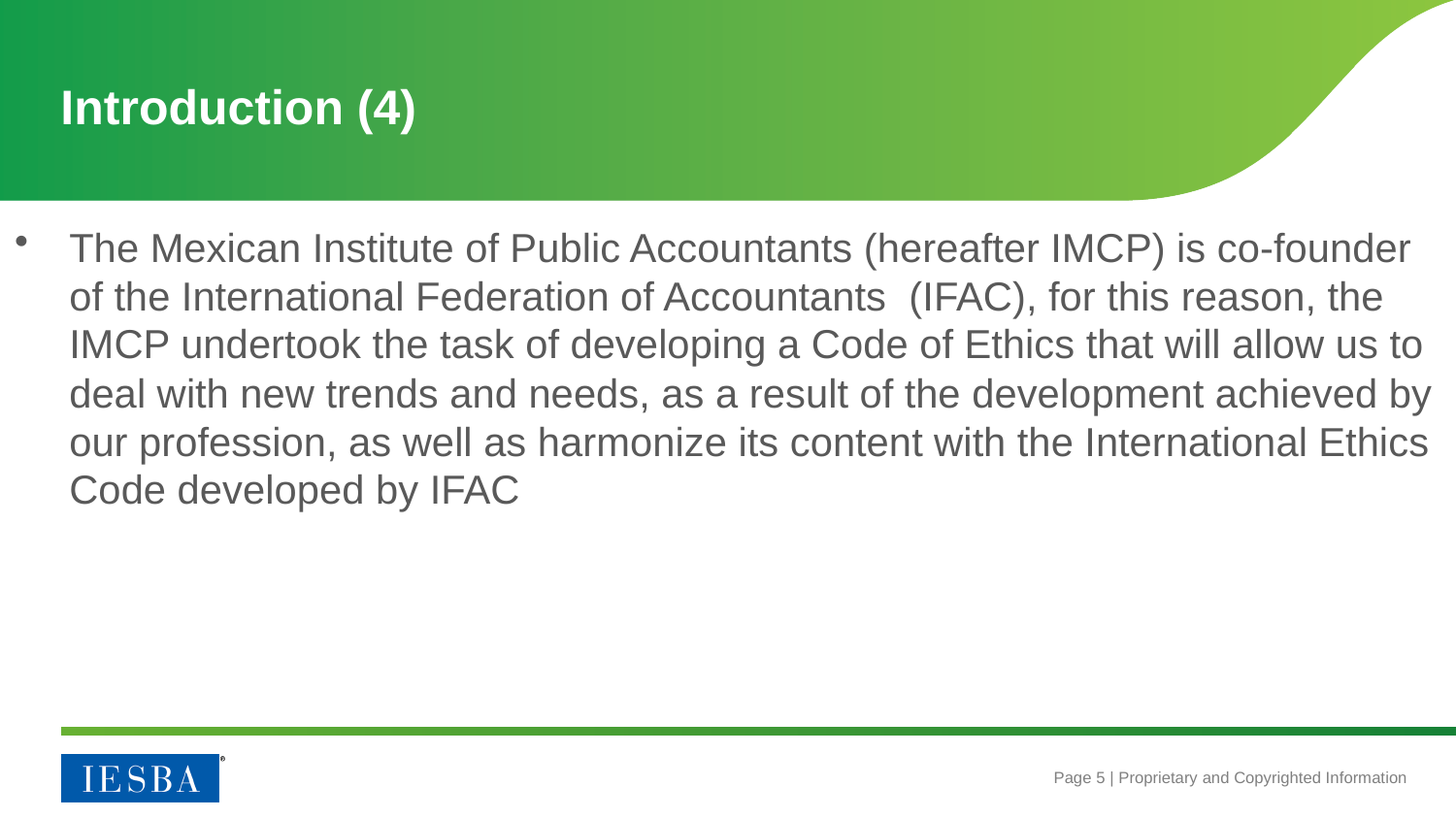

# Introduction (4)
The Mexican Institute of Public Accountants (hereafter IMCP) is co-founder of the International Federation of Accountants  (IFAC), for this reason, the IMCP undertook the task of developing a Code of Ethics that will allow us to deal with new trends and needs, as a result of the development achieved by our profession, as well as harmonize its content with the International Ethics Code developed by IFAC